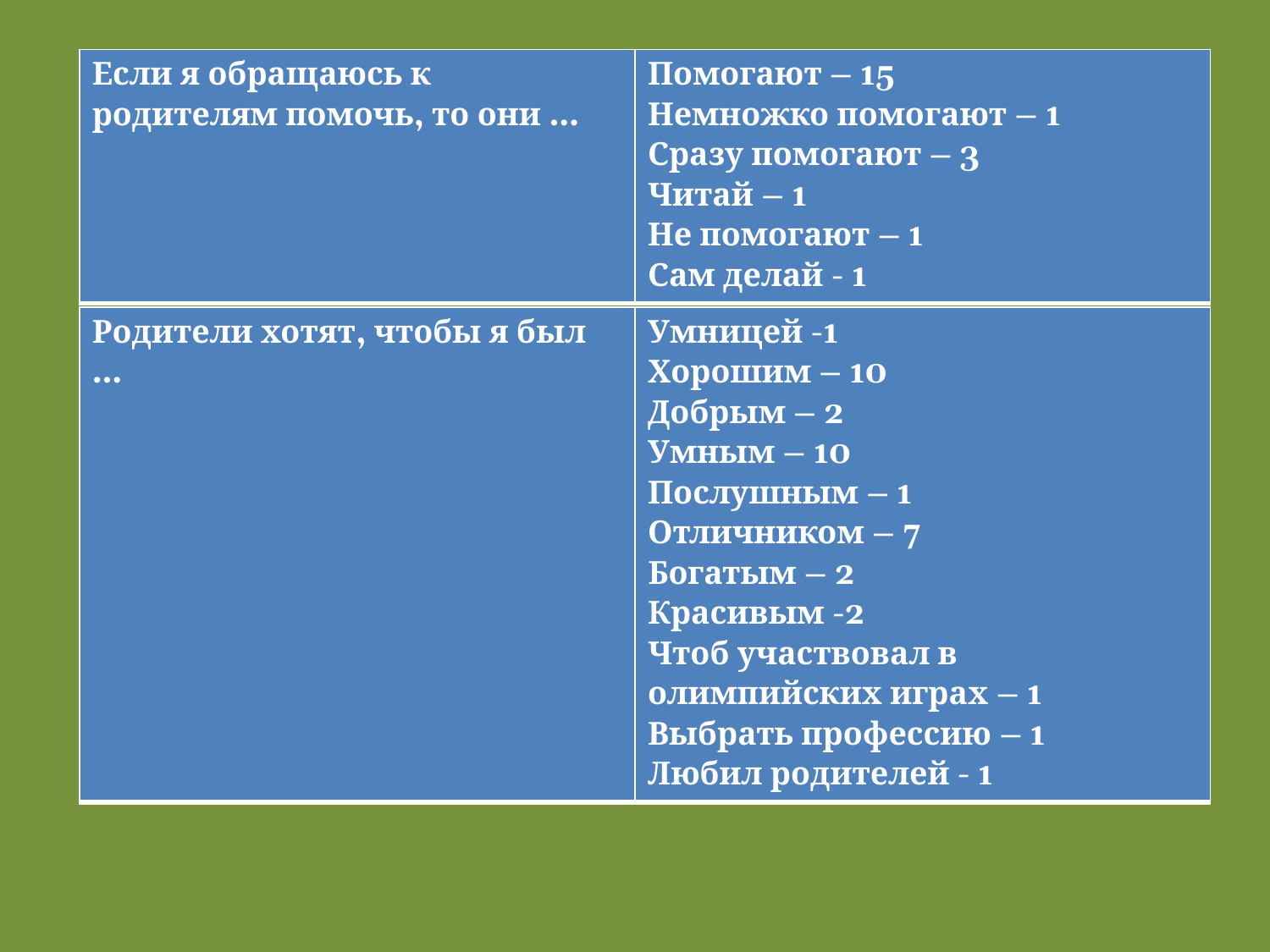

| Если я обращаюсь к родителям помочь, то они … | Помогают – 15 Немножко помогают – 1 Сразу помогают – 3 Читай – 1 Не помогают – 1 Сам делай - 1 |
| --- | --- |
| Родители хотят, чтобы я был … | Умницей -1 Хорошим – 10 Добрым – 2 Умным – 10 Послушным – 1 Отличником – 7 Богатым – 2 Красивым -2 Чтоб участвовал в олимпийских играх – 1 Выбрать профессию – 1 Любил родителей - 1 |
| --- | --- |